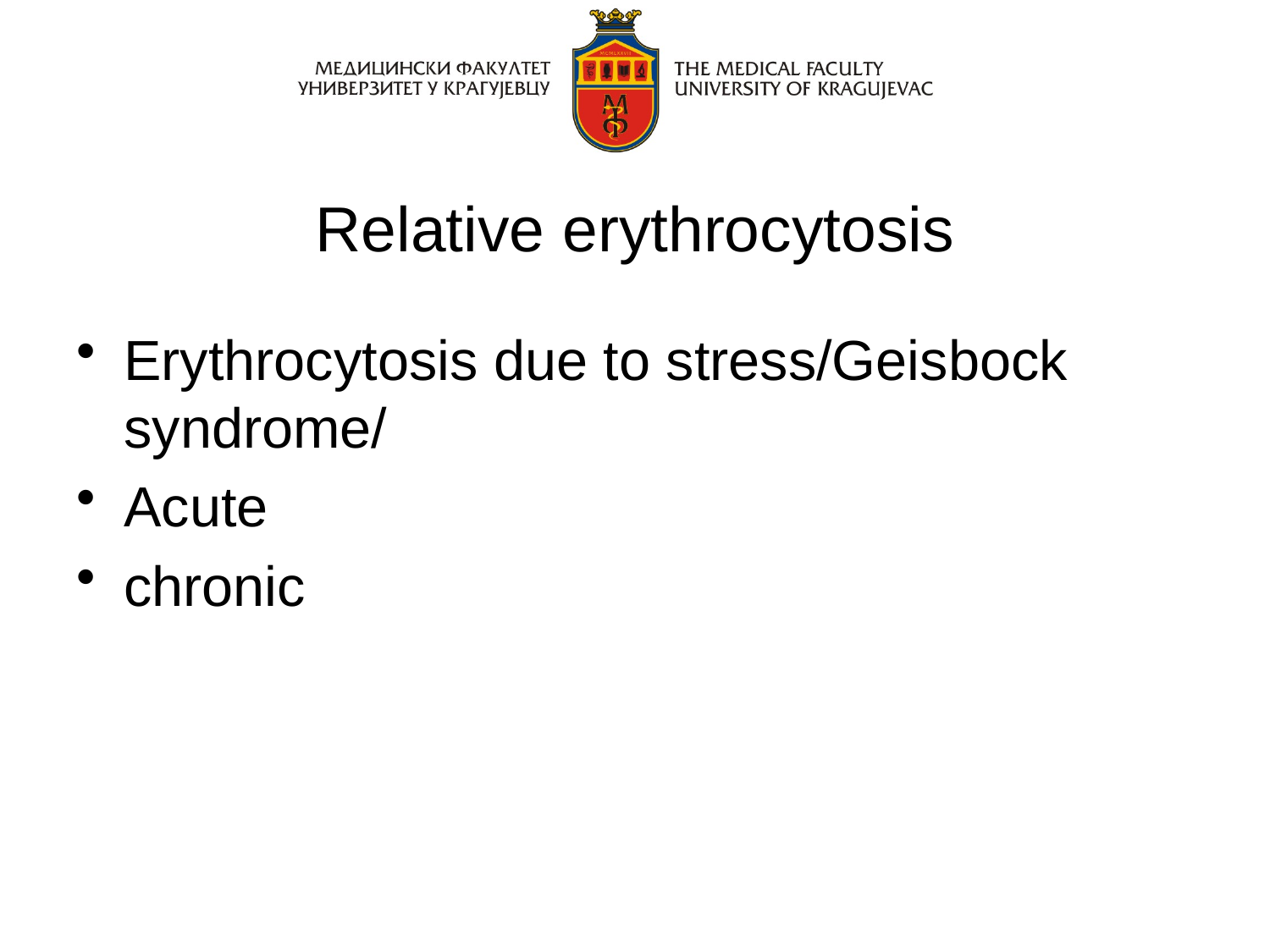

# Relative erythrocytosis
Erythrocytosis due to stress/Geisbock syndrome/
Acute
chronic